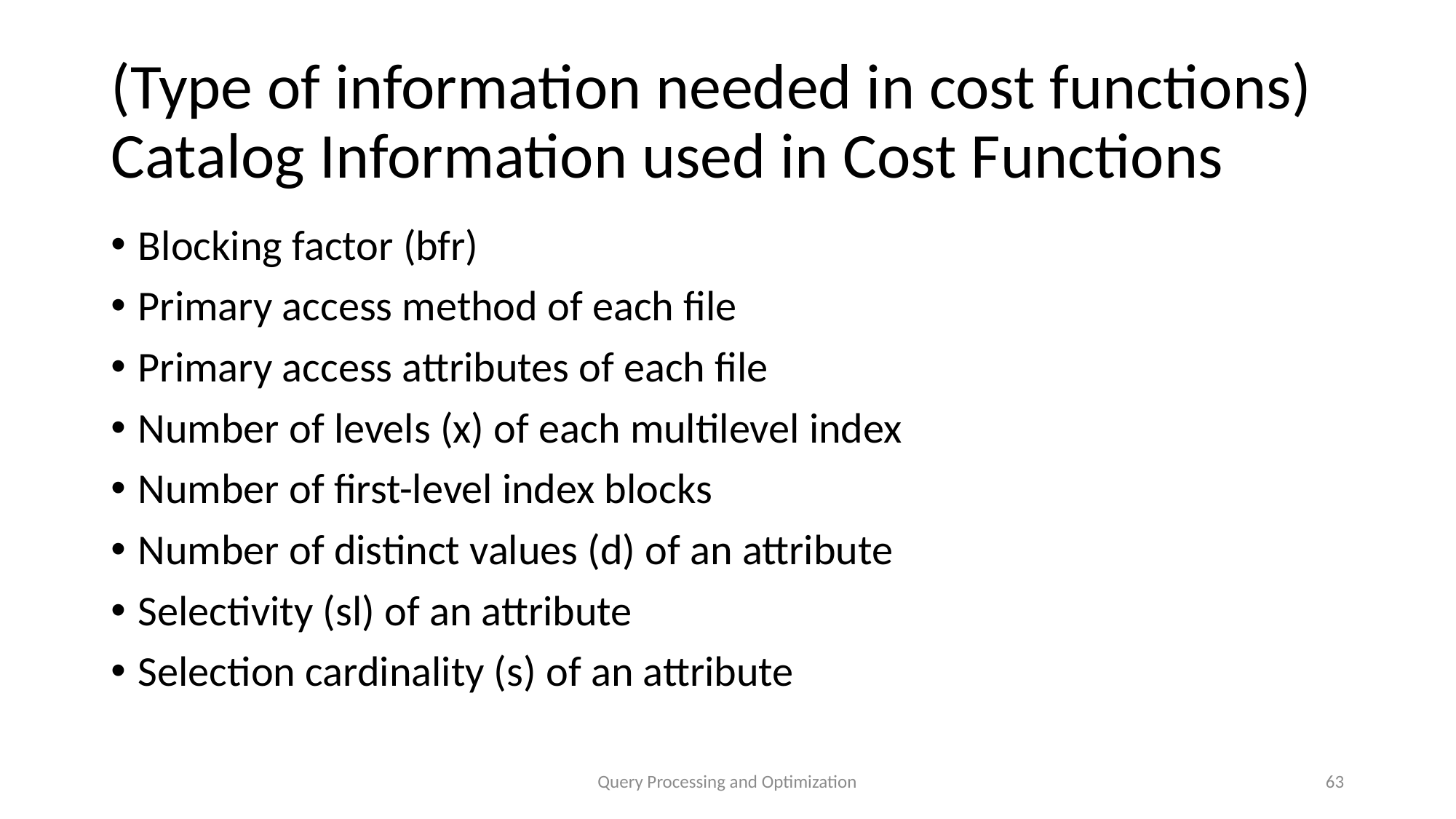

# (Type of information needed in cost functions) Catalog Information used in Cost Functions
Blocking factor (bfr)
Primary access method of each file
Primary access attributes of each file
Number of levels (x) of each multilevel index
Number of first-level index blocks
Number of distinct values (d) of an attribute
Selectivity (sl) of an attribute
Selection cardinality (s) of an attribute

Query Processing and Optimization
63